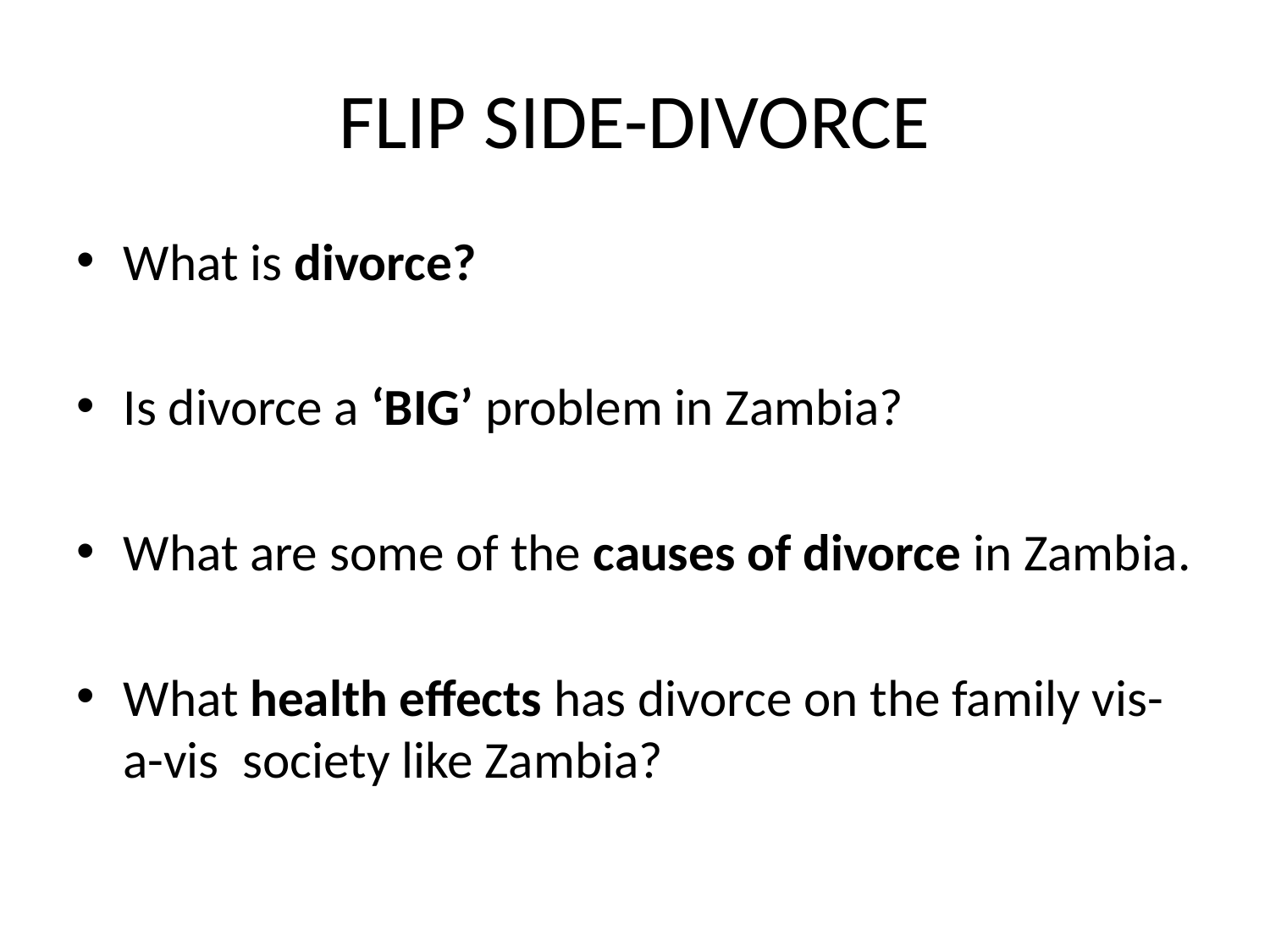

# FLIP SIDE-DIVORCE
What is divorce?

Is divorce a ‘BIG’ problem in Zambia?

What are some of the causes of divorce in Zambia.

What health effects has divorce on the family vis-a-vis  society like Zambia?